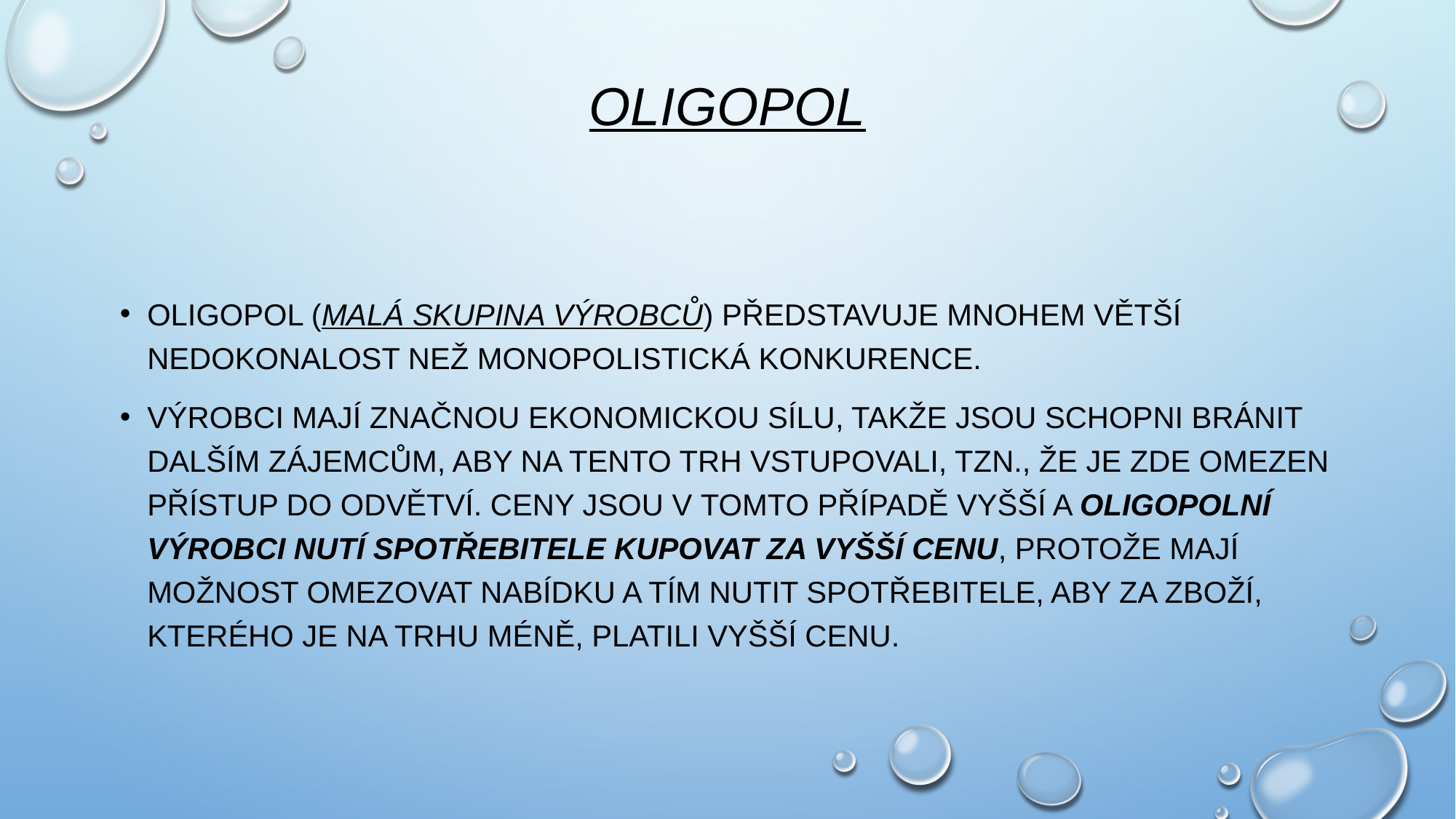

# Oligopol
Oligopol (malá skupina výrobců) představuje mnohem větší nedokonalost než monopolistická konkurence.
Výrobci mají značnou ekonomickou sílu, takže jsou schopni bránit dalším zájemcům, aby na tento trh vstupovali, tzn., že je zde omezen přístup do odvětví. Ceny jsou v tomto případě vyšší a oligopolní výrobci nutí spotřebitele kupovat za vyšší cenu, protože mají možnost omezovat nabídku a tím nutit spotřebitele, aby za zboží, kterého je na trhu méně, platili vyšší cenu.